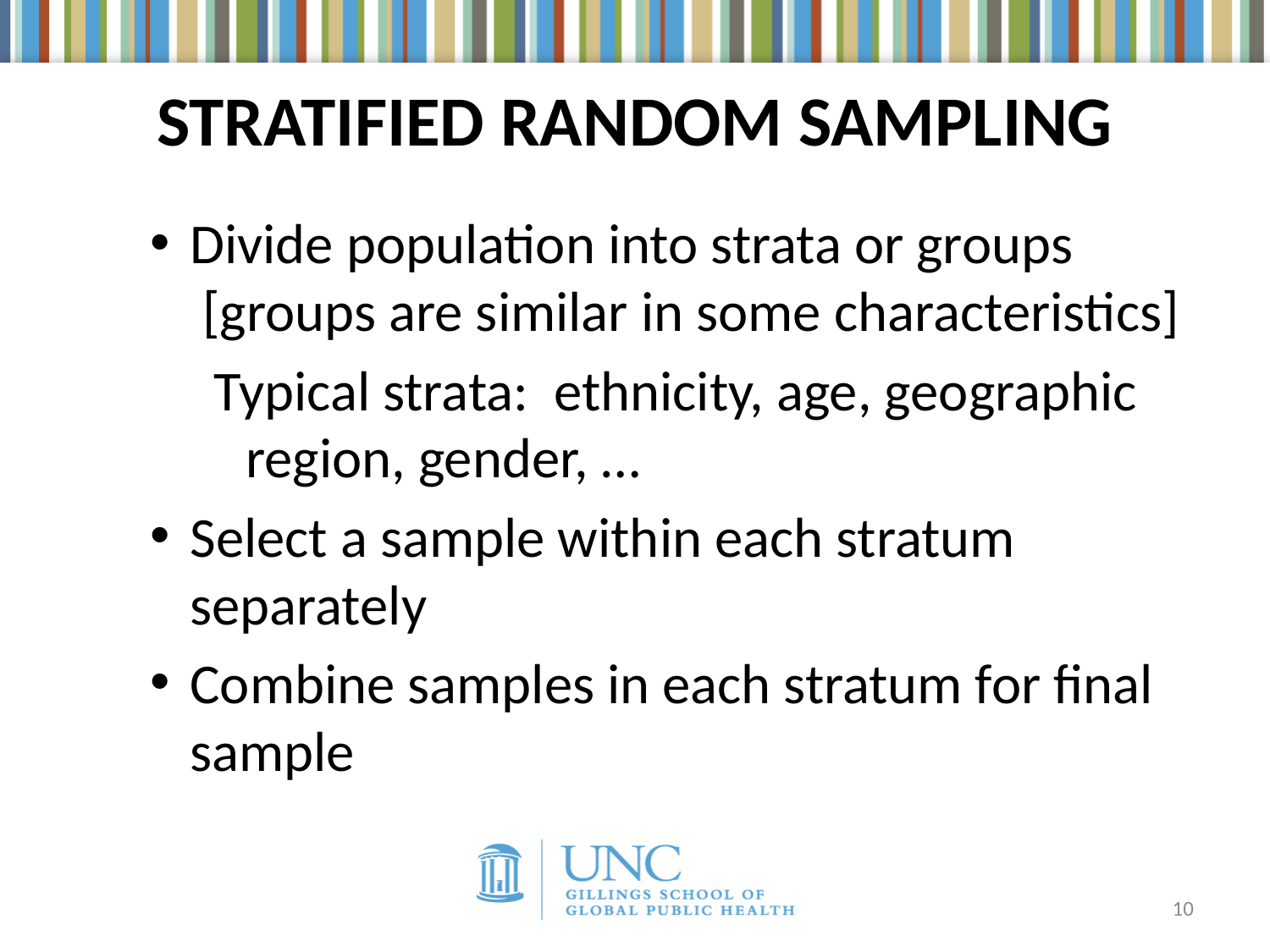

# STRATIFIED RANDOM SAMPLING
Divide population into strata or groups
 [groups are similar in some characteristics]
Typical strata:  ethnicity, age, geographic region, gender, …
Select a sample within each stratum separately
Combine samples in each stratum for final sample

10